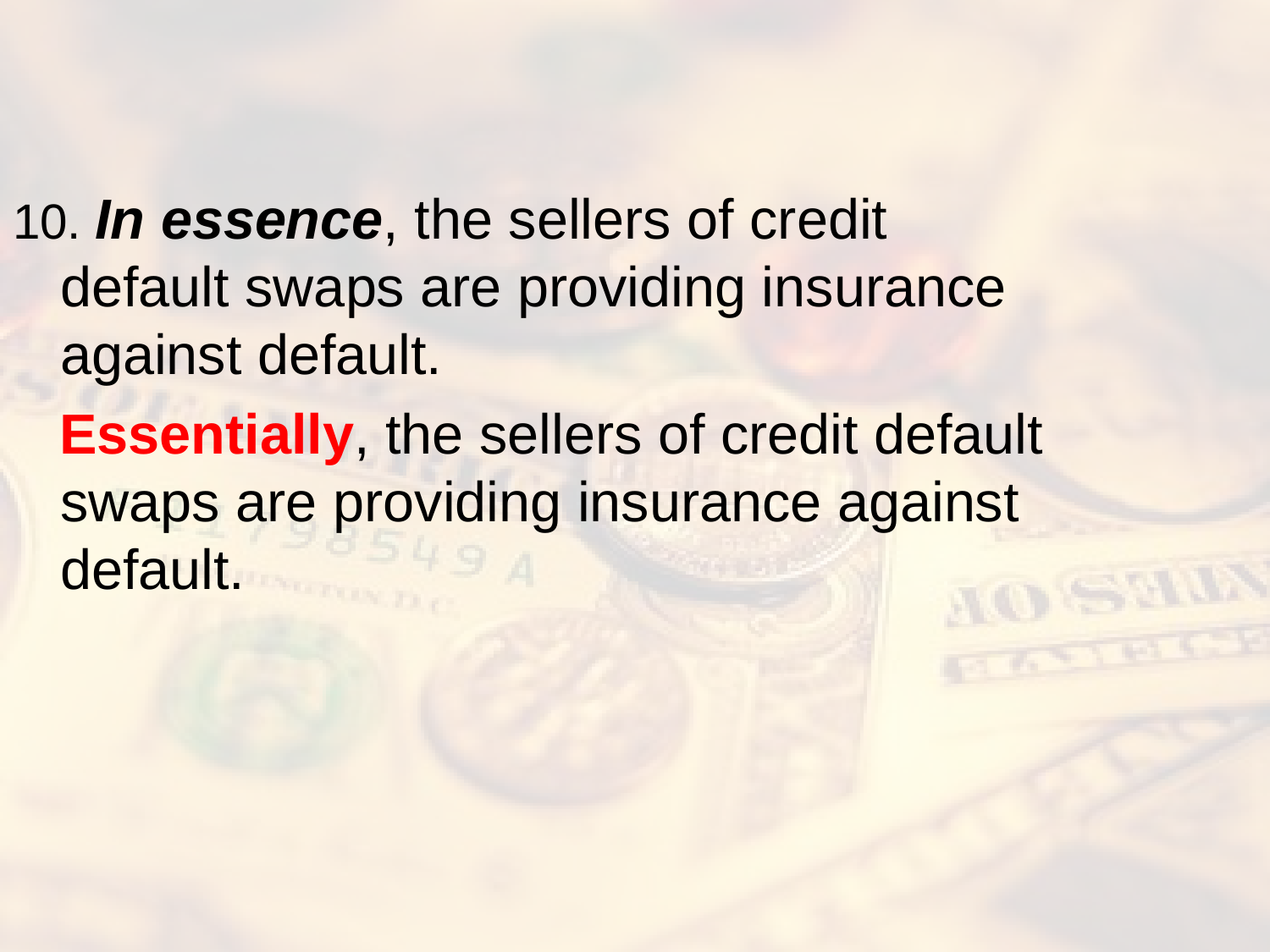

#

10. In essence, the sellers of credit default swaps are providing insurance against default.
   Essentially, the sellers of credit default swaps are providing insurance against default.